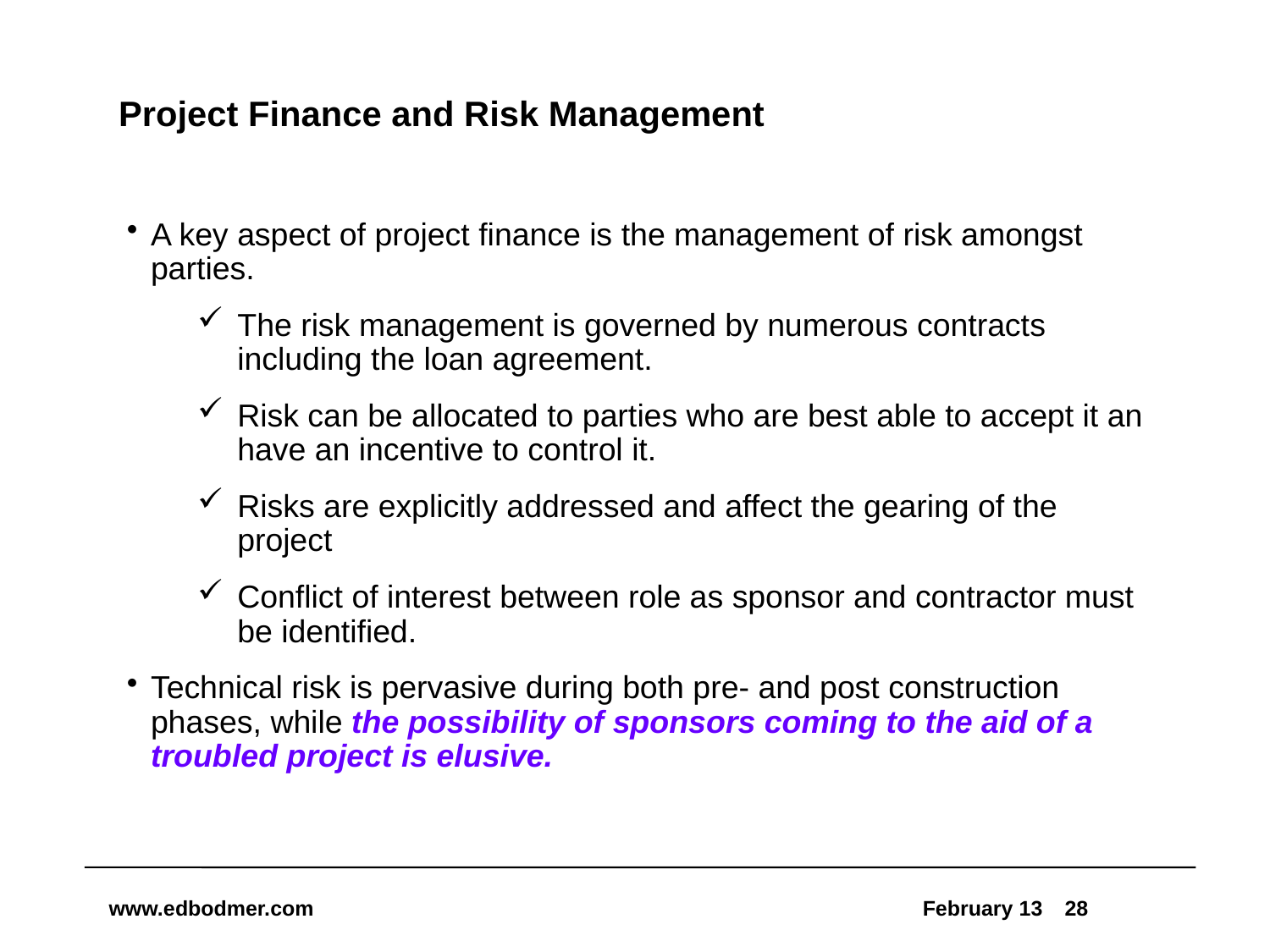

# Project Finance and Risk Management
A key aspect of project finance is the management of risk amongst parties.
The risk management is governed by numerous contracts including the loan agreement.
Risk can be allocated to parties who are best able to accept it an have an incentive to control it.
Risks are explicitly addressed and affect the gearing of the project
Conflict of interest between role as sponsor and contractor must be identified.
Technical risk is pervasive during both pre- and post construction phases, while the possibility of sponsors coming to the aid of a troubled project is elusive.